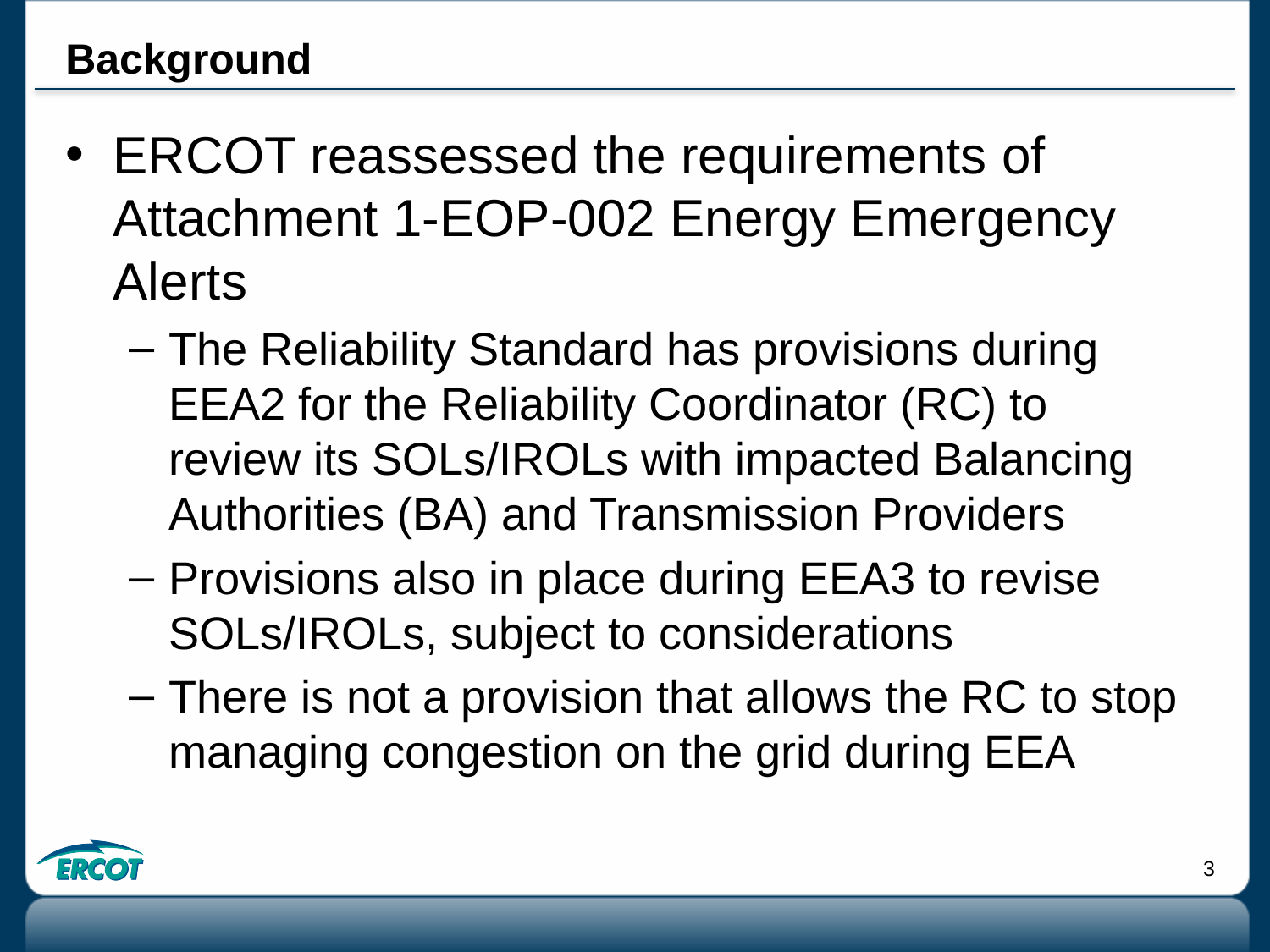

# Background
ERCOT reassessed the requirements of Attachment 1-EOP-002 Energy Emergency Alerts
The Reliability Standard has provisions during EEA2 for the Reliability Coordinator (RC) to review its SOLs/IROLs with impacted Balancing Authorities (BA) and Transmission Providers
Provisions also in place during EEA3 to revise SOLs/IROLs, subject to considerations
There is not a provision that allows the RC to stop managing congestion on the grid during EEA